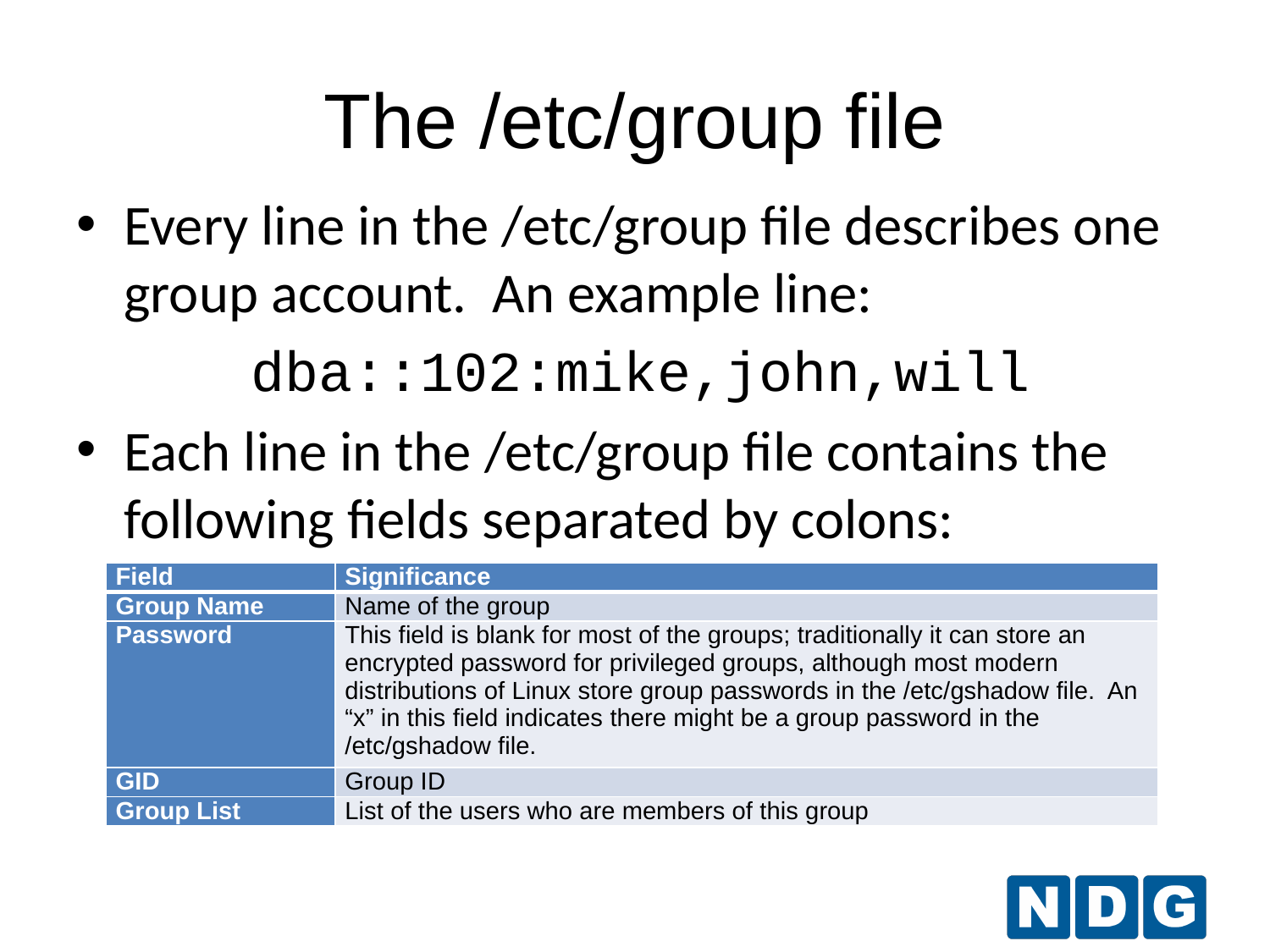

The /etc/group file
Every line in the /etc/group file describes one group account.  An example line:
dba::102:mike,john,will
Each line in the /etc/group file contains the following fields separated by colons:

| Field | Significance |
| --- | --- |
| Group Name | Name of the group |
| Password | This field is blank for most of the groups; traditionally it can store an encrypted password for privileged groups, although most modern distributions of Linux store group passwords in the /etc/gshadow file. An “x” in this field indicates there might be a group password in the /etc/gshadow file. |
| GID | Group ID |
| Group List | List of the users who are members of this group |